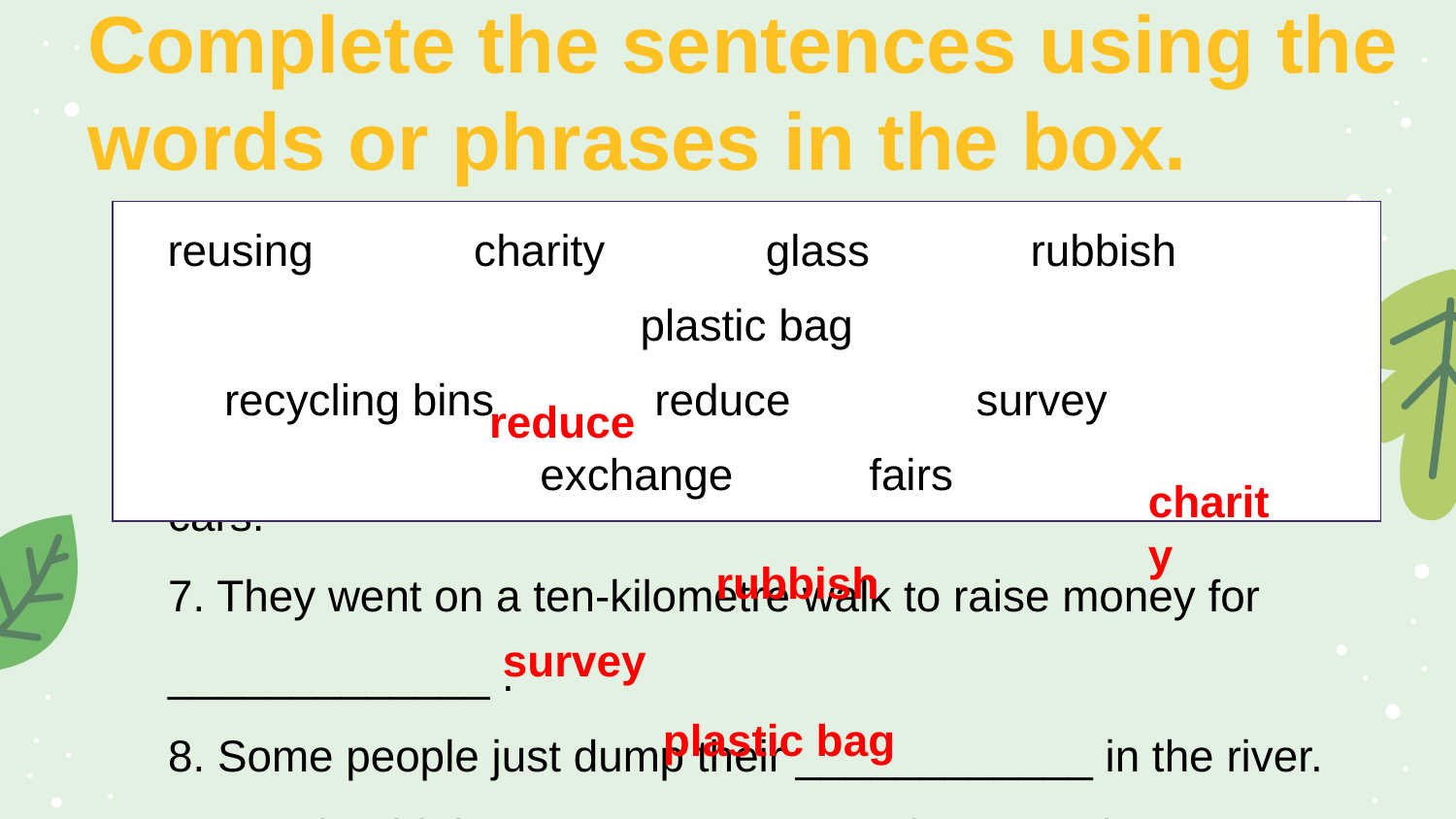

# Complete the sentences using the words or phrases in the box.
| reusing charity glass rubbish plastic bag recycling bins reduce survey exchange fairs |
| --- |
6. A good way to ______________ air pollution is using less cars.
7. They went on a ten-kilometre walk to raise money for _____________ .
8. Some people just dump their ____________ in the river.
9. We should do a ____________ on how people use energy.
10. It takes 1,000 years for a _________________ to degrade in a landfill.
reduce
charity
rubbish
survey
plastic bag